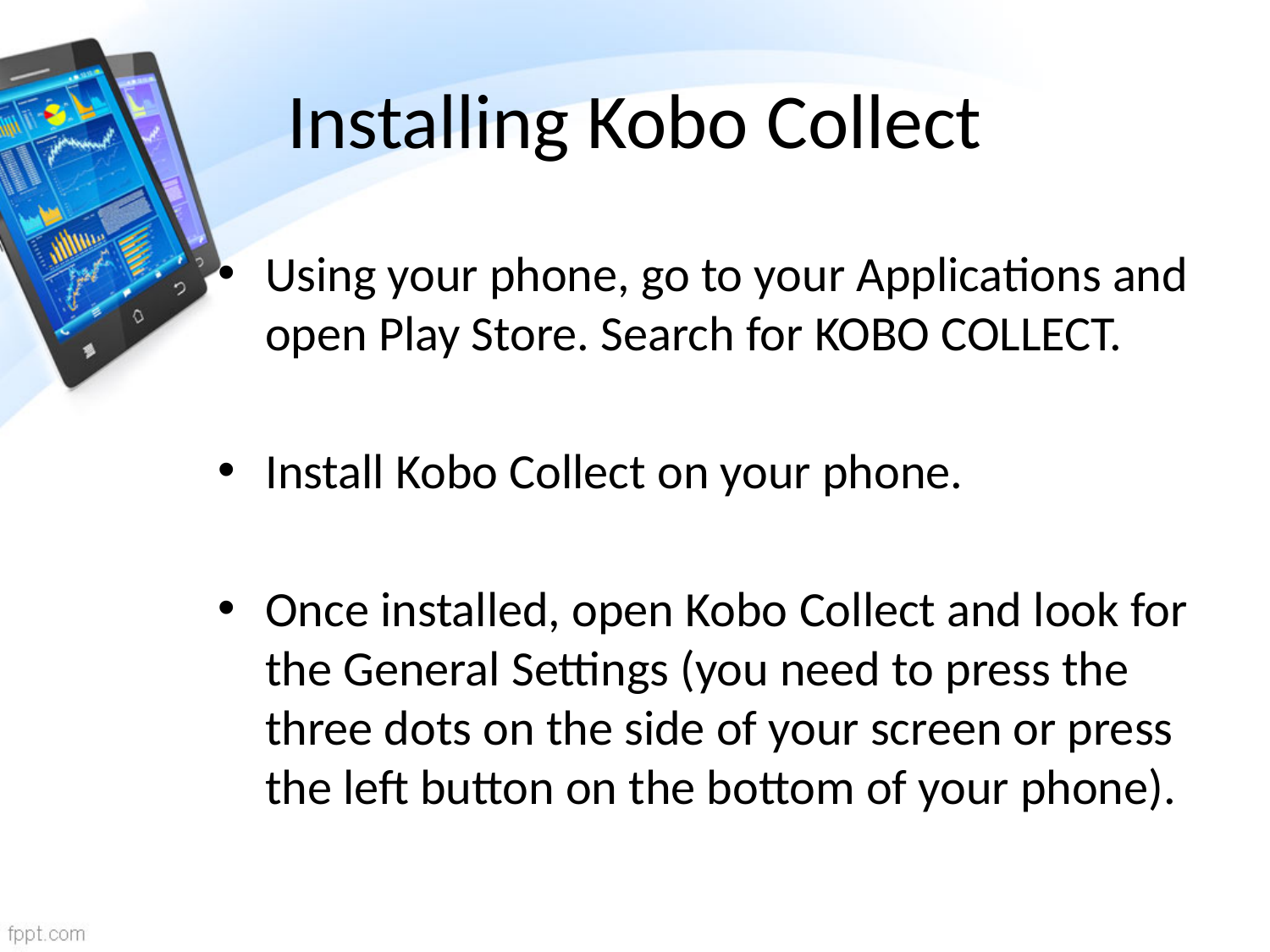

# Installing Kobo Collect
Using your phone, go to your Applications and open Play Store. Search for KOBO COLLECT.

Install Kobo Collect on your phone.

Once installed, open Kobo Collect and look for the General Settings (you need to press the three dots on the side of your screen or press the left button on the bottom of your phone).